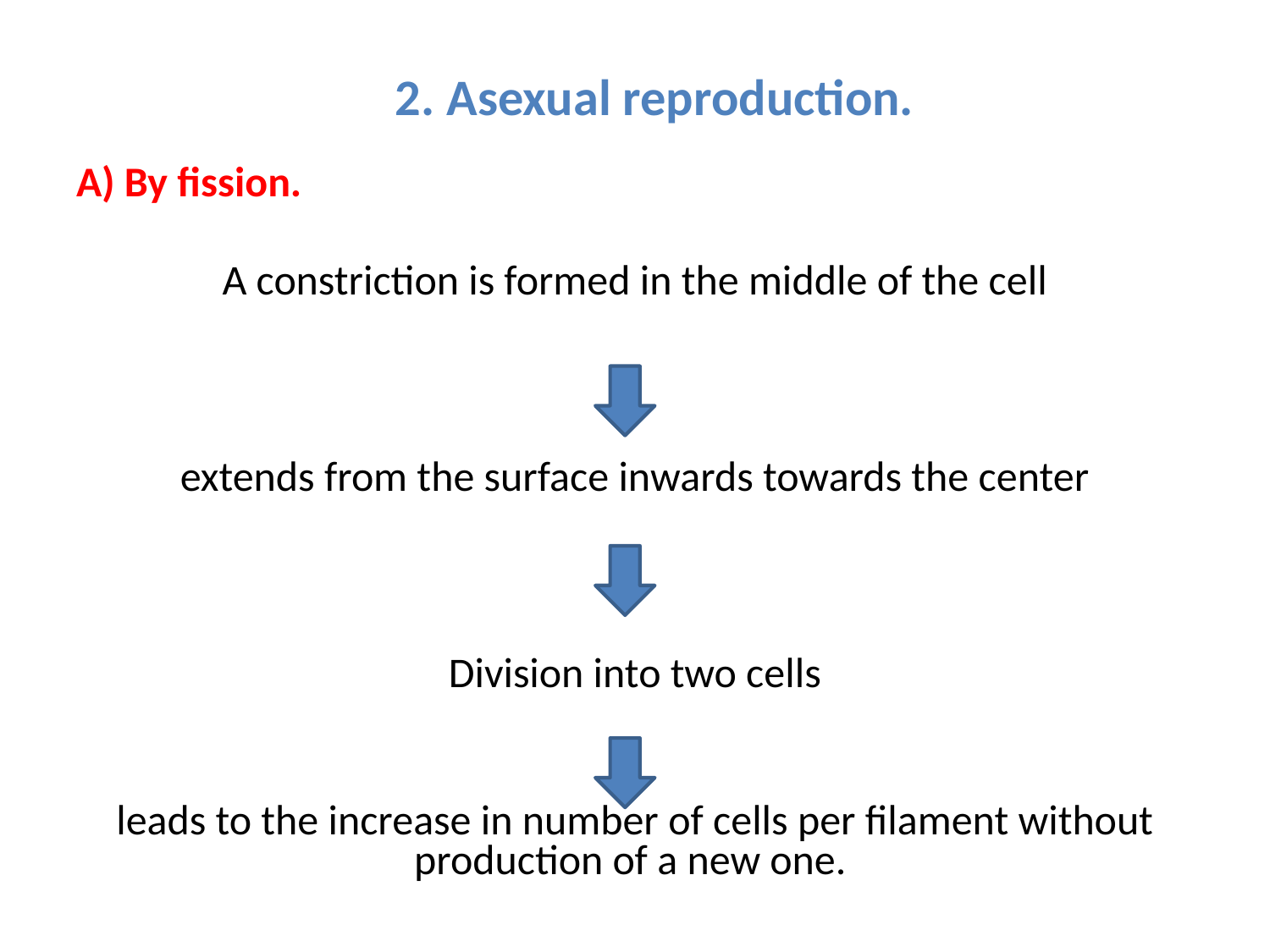

# 2. Asexual reproduction.
A) By fission.

A constriction is formed in the middle of the cell

extends from the surface inwards towards the center

Division into two cells

leads to the increase in number of cells per filament without production of a new one.